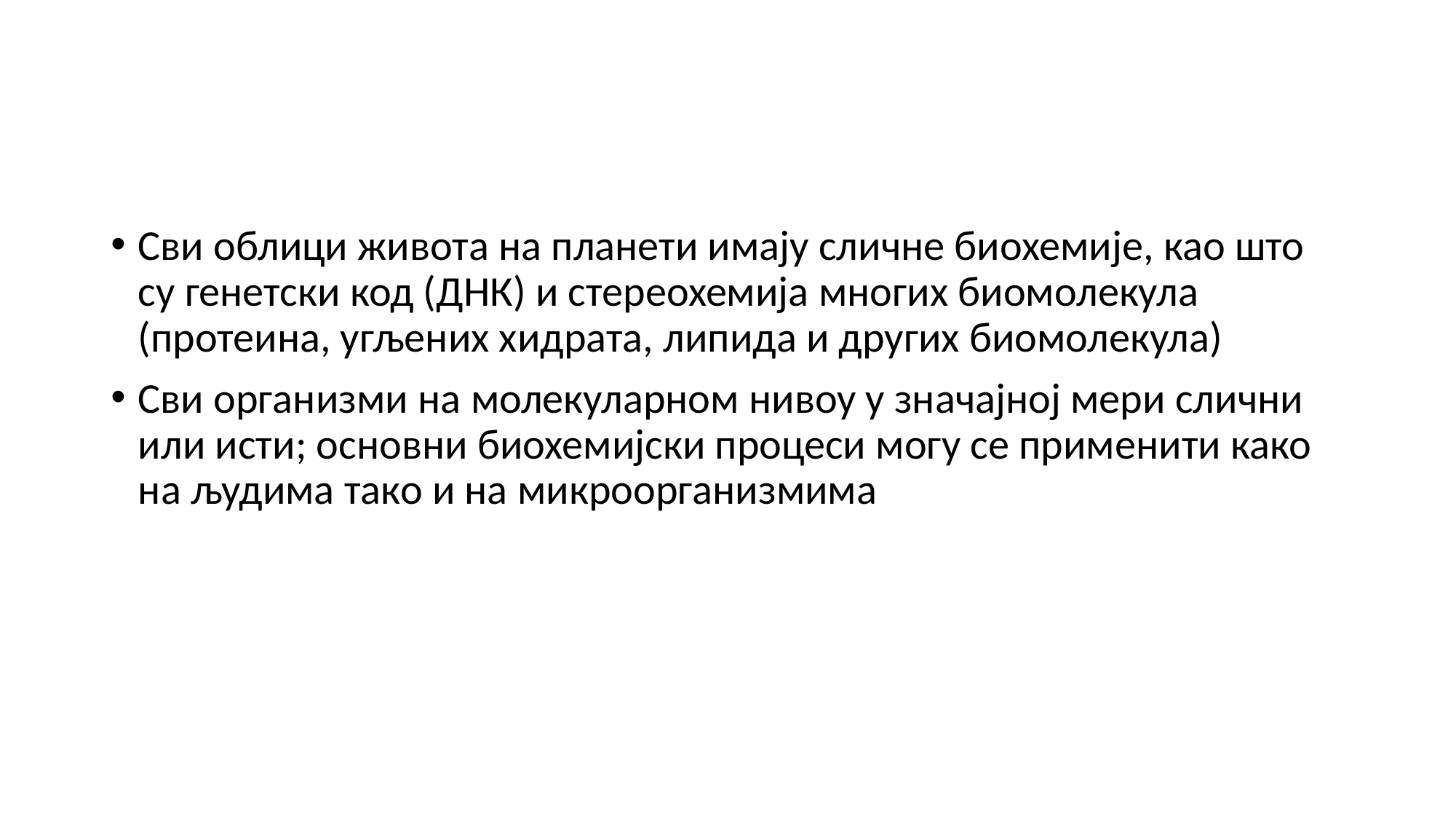

#
Сви облици живота на планети имају сличне биохемије, као што су генетски код (ДНК) и стереохемија многих биомолекула (протеина, угљених хидрата, липида и других биомолекула)
Сви организми на молекуларном нивоу у значајној мери слични или исти; основни биохемијски процеси могу се применити како на људима тако и на микроорганизмима